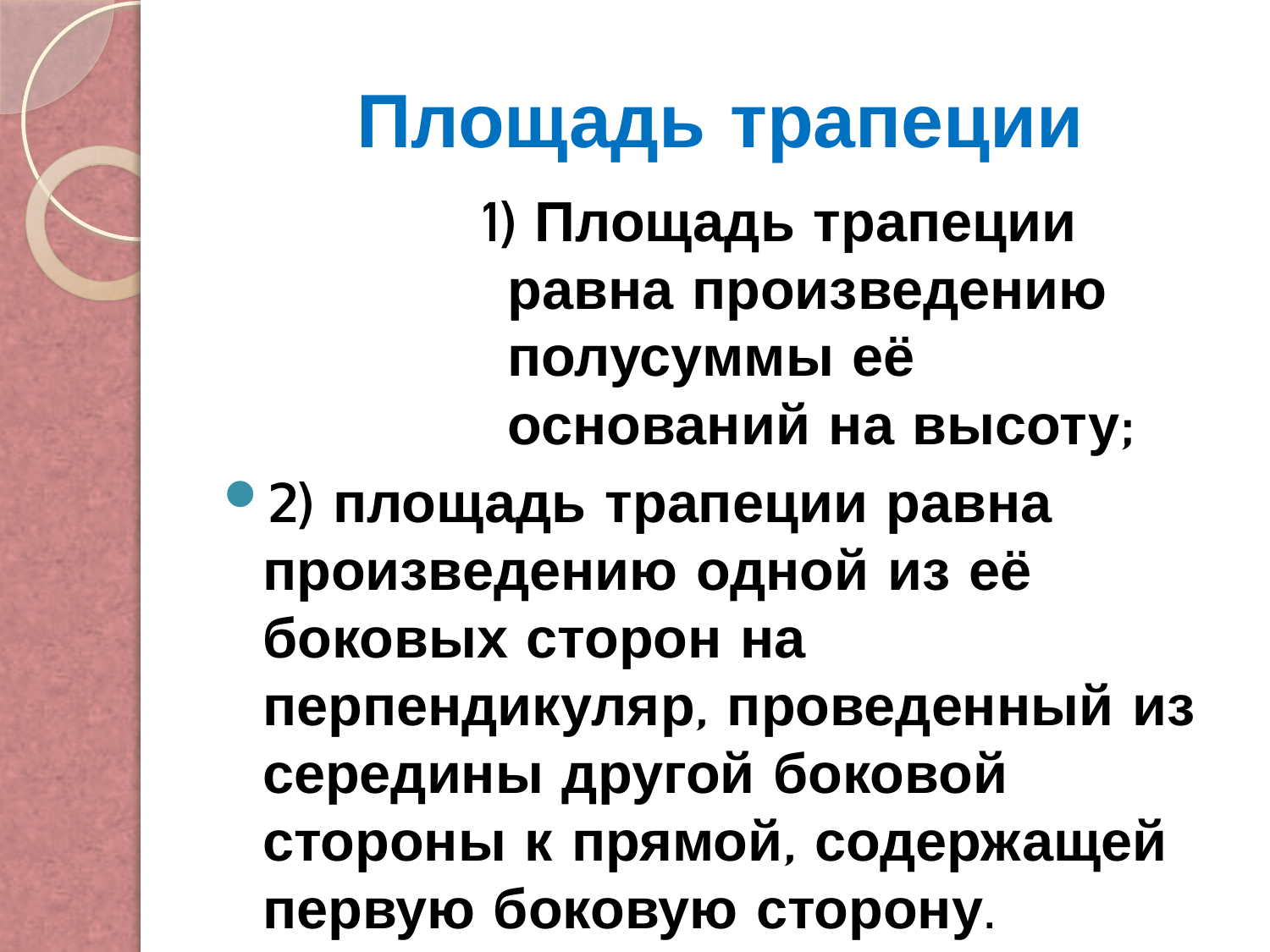

# Площадь трапеции
1) Площадь трапеции равна произведению полусуммы её оснований на высоту;
2) площадь трапеции равна произведению одной из её боковых сторон на перпендикуляр, проведенный из середины другой боковой стороны к прямой, содержащей первую боковую сторону.